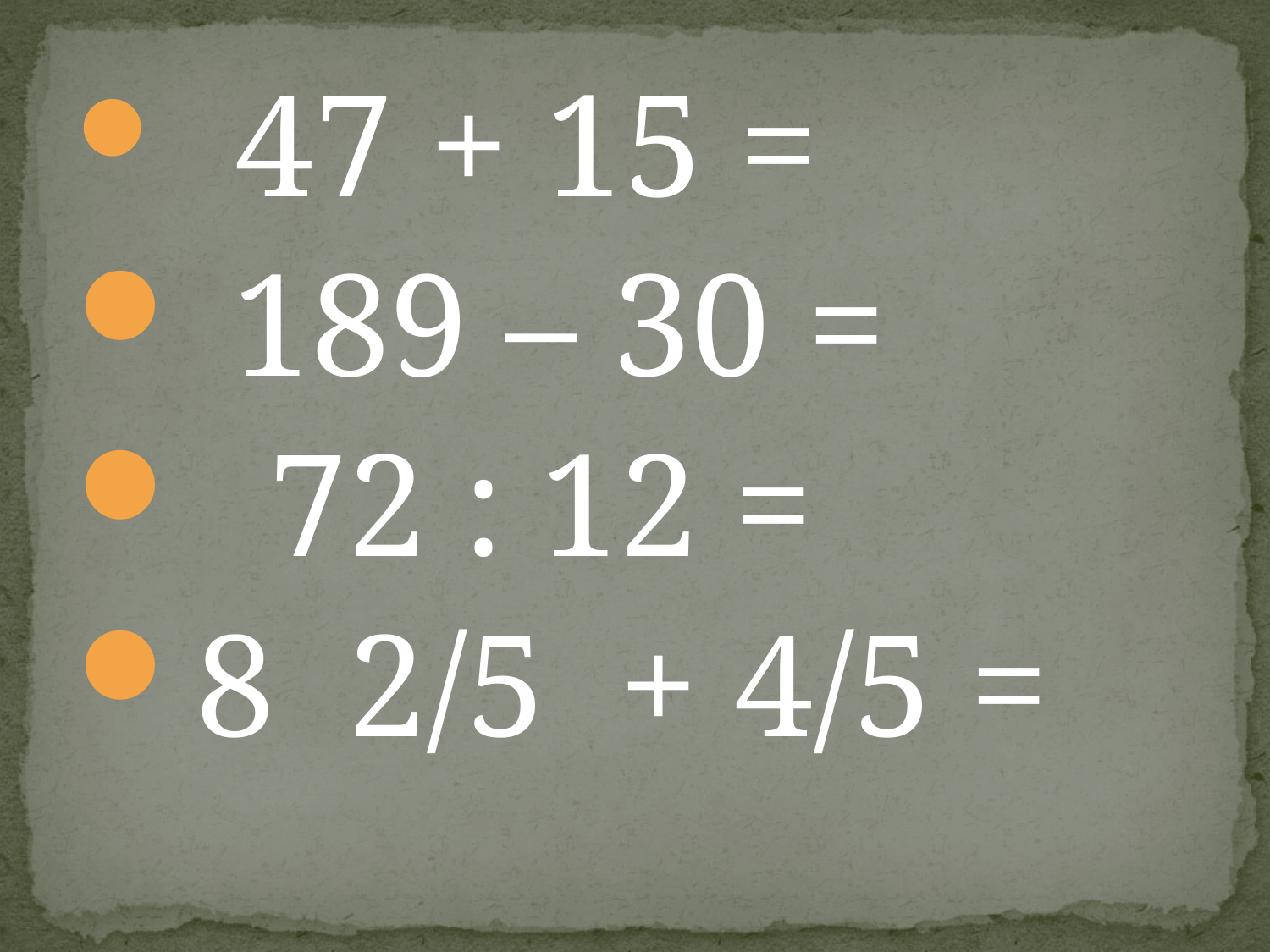

#
  47 + 15 =
 189 – 30 =
  72 : 12 =
8  2/5  + 4/5 =